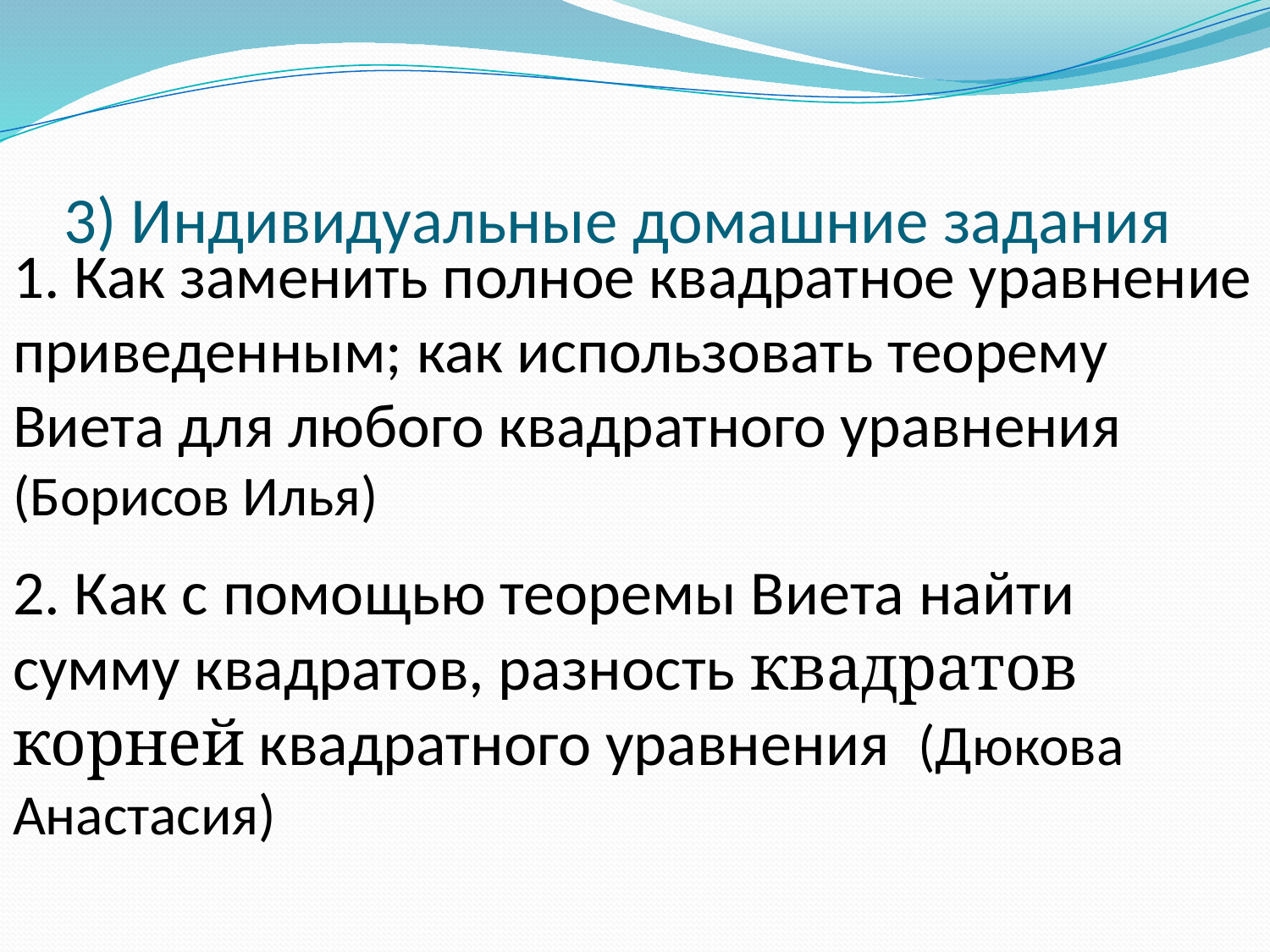

# 3) Индивидуальные домашние задания

1. Как заменить полное квадратное уравнение приведенным; как использовать теорему Виета для любого квадратного уравнения (Борисов Илья)
2. Как с помощью теоремы Виета найти сумму квадратов, разность квадратов корней квадратного уравнения  (Дюкова Анастасия)